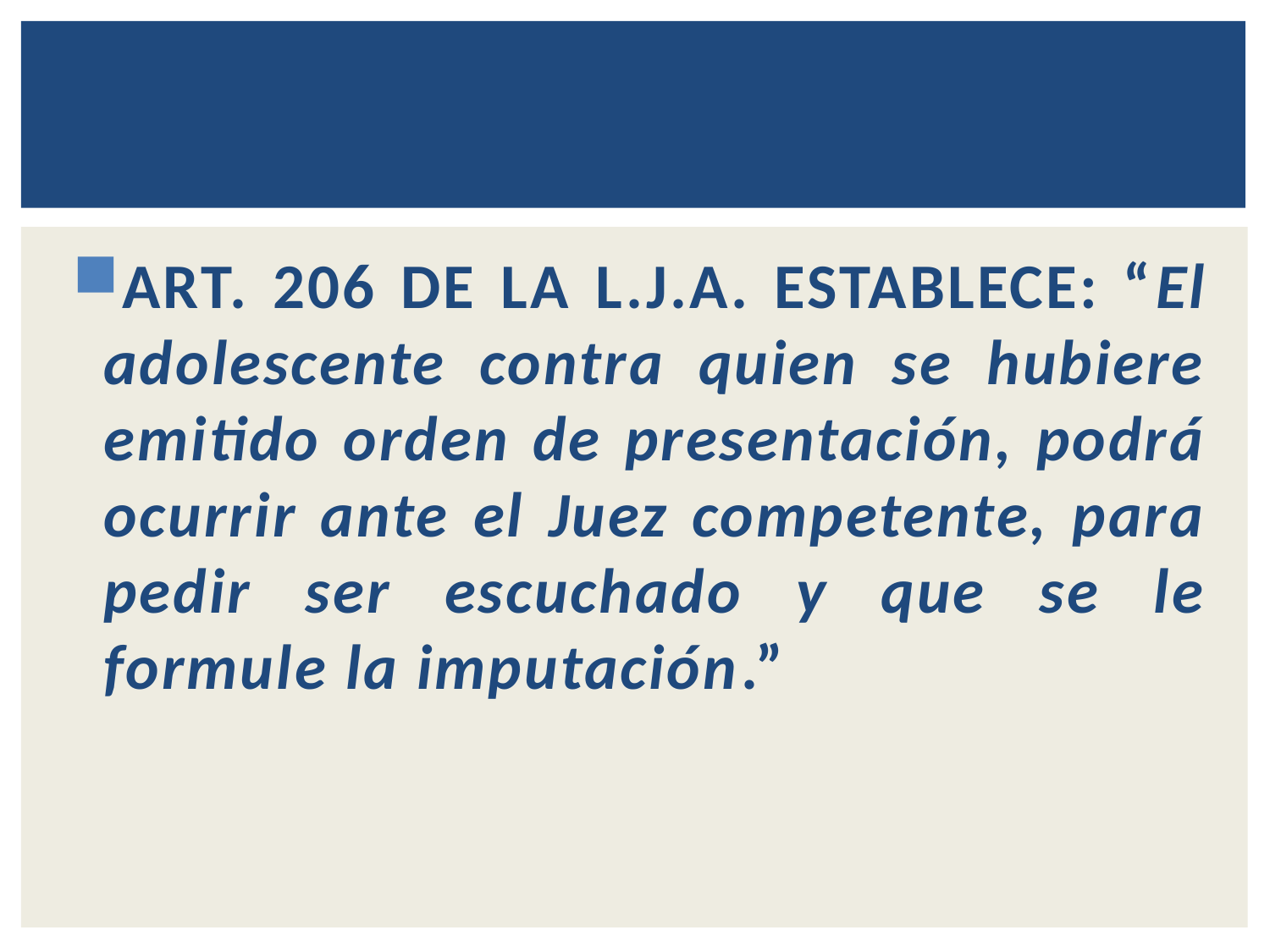

#
ART. 206 DE LA L.J.A. ESTABLECE: “El adolescente contra quien se hubiere emitido orden de presentación, podrá ocurrir ante el Juez competente, para pedir ser escuchado y que se le formule la imputación.”